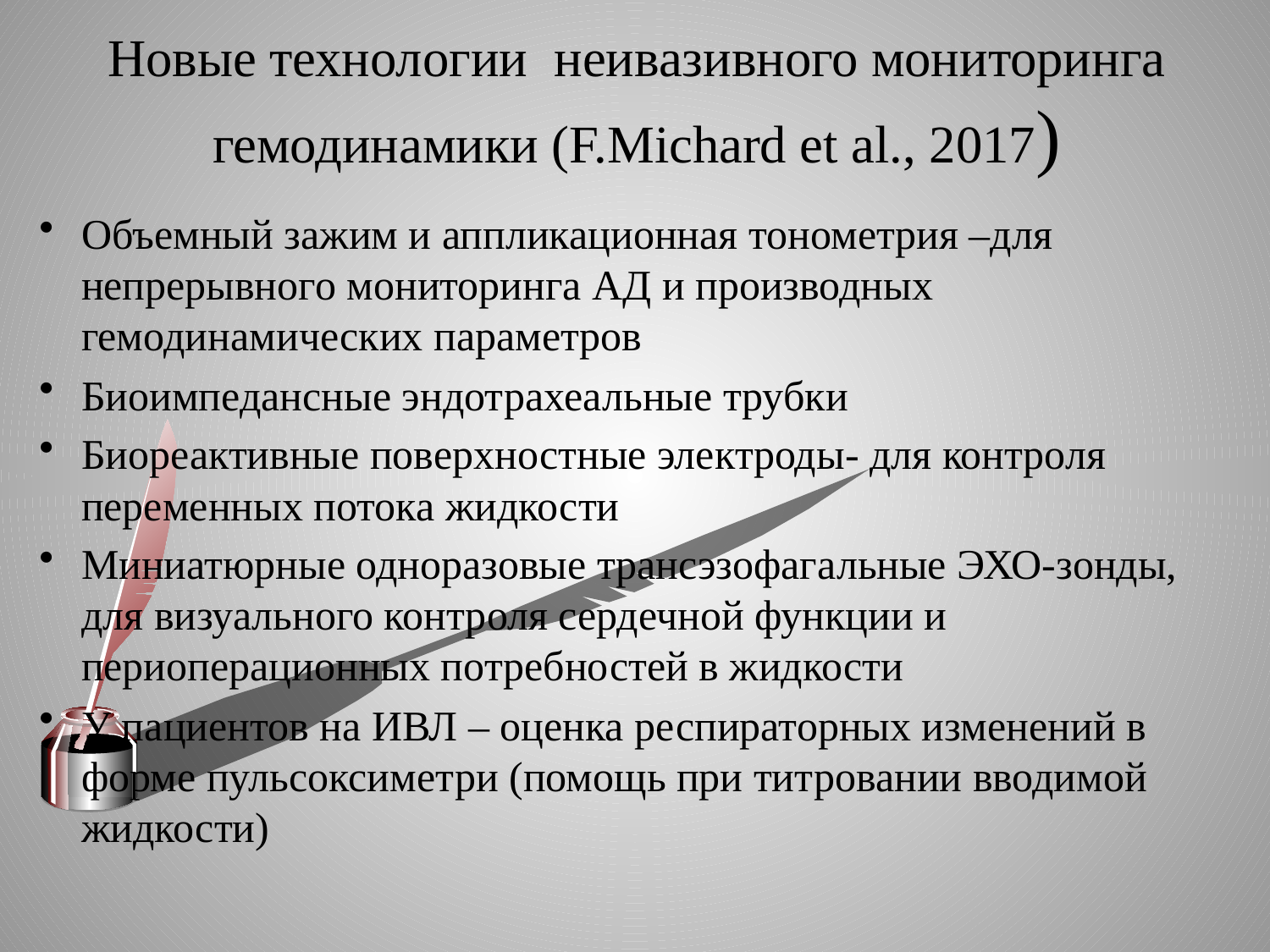

# Новые технологии  неивазивного мониторинга гемодинамики (F.Michard et al., 2017)
Объемный зажим и аппликационная тонометрия –для непрерывного мониторинга АД и производных гемодинамических параметров
Биоимпедансные эндотрахеальные трубки
Биореактивные поверхностные электроды- для контроля переменных потока жидкости
Миниатюрные одноразовые трансэзофагальные ЭХО-зонды, для визуального контроля сердечной функции и периоперационных потребностей в жидкости
У пациентов на ИВЛ – оценка респираторных изменений в форме пульсоксиметри (помощь при титровании вводимой жидкости)